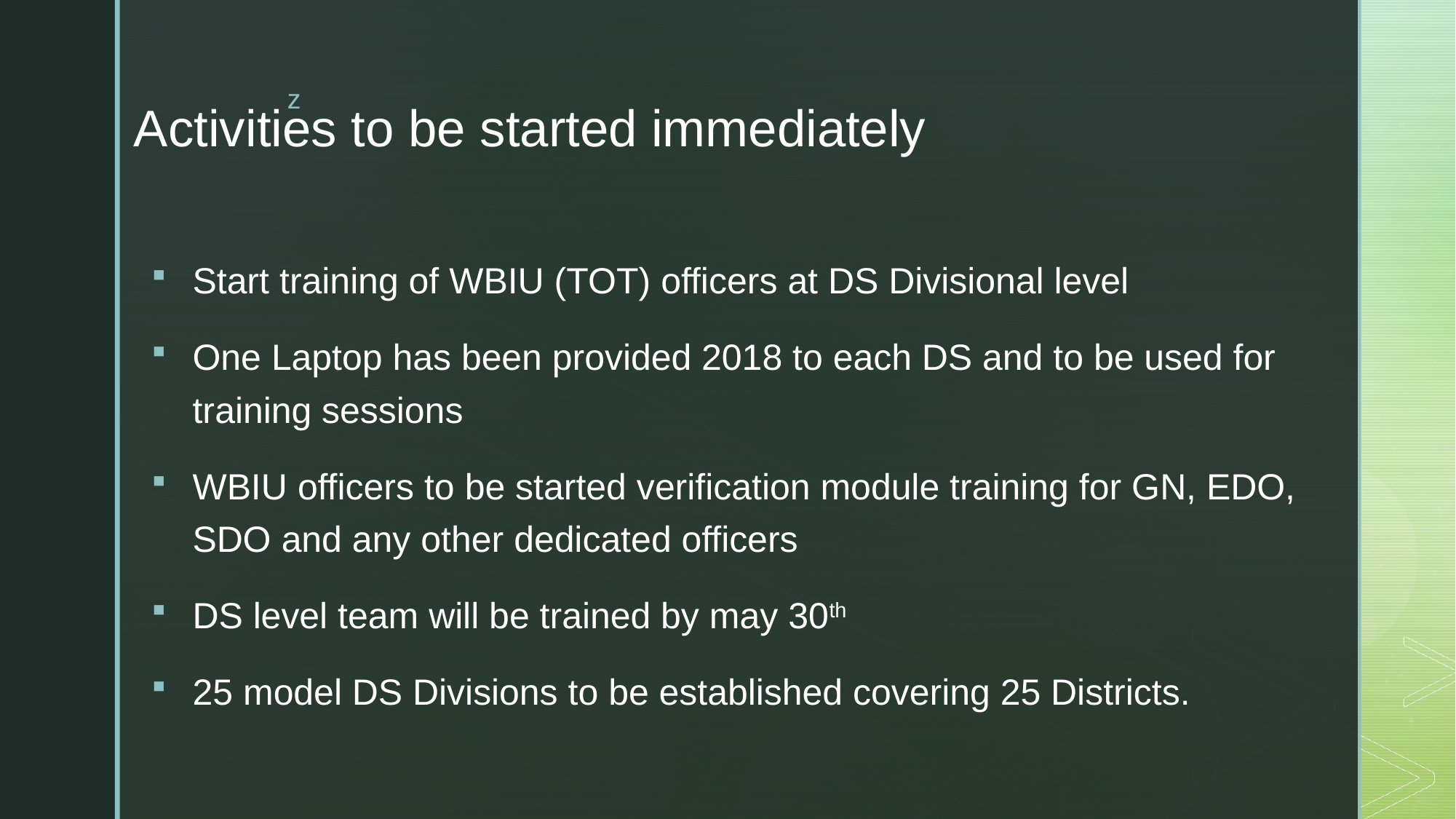

# Activities to be started immediately
Start training of WBIU (TOT) officers at DS Divisional level
One Laptop has been provided 2018 to each DS and to be used for training sessions
WBIU officers to be started verification module training for GN, EDO, SDO and any other dedicated officers
DS level team will be trained by may 30th
25 model DS Divisions to be established covering 25 Districts.